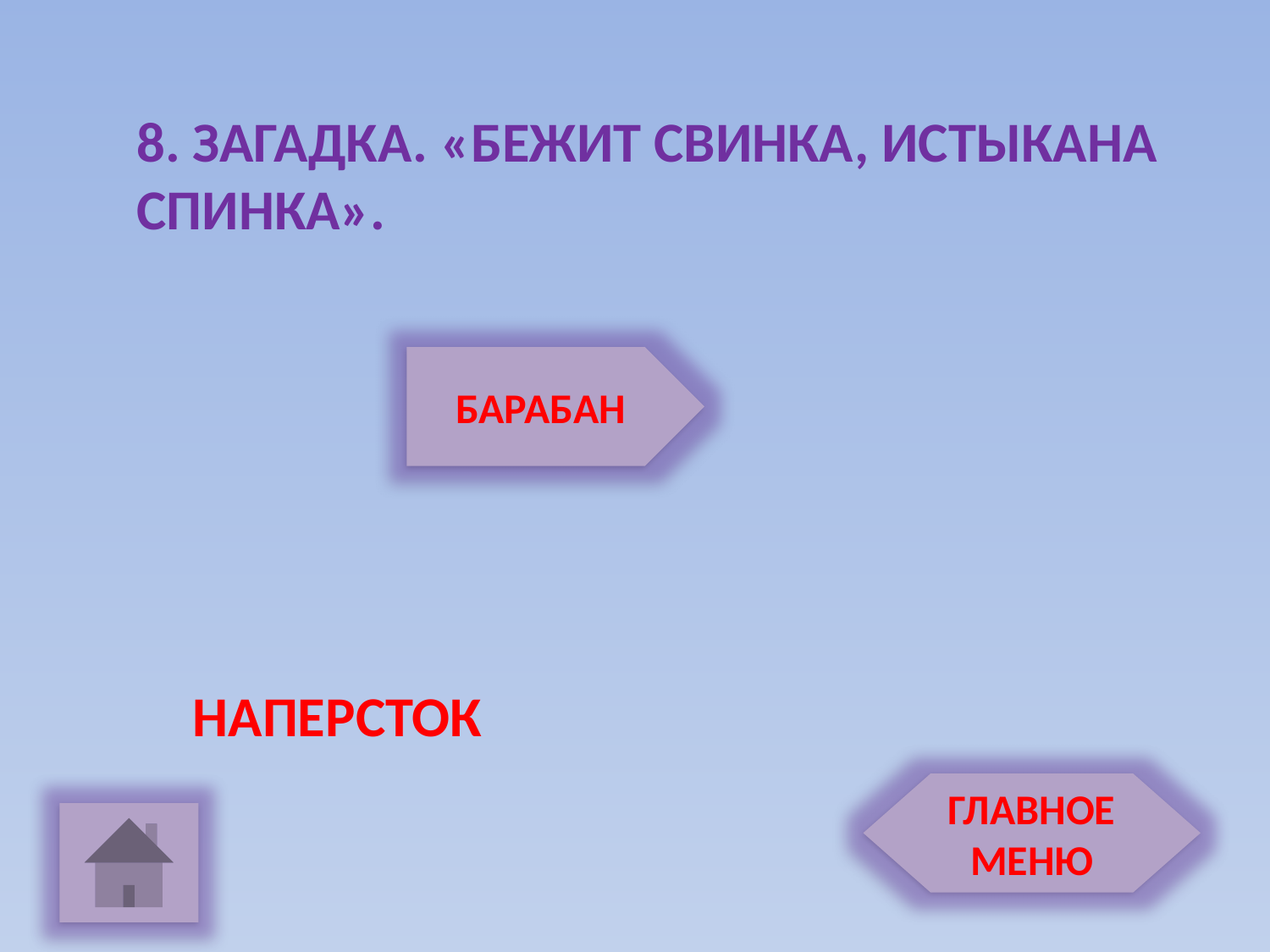

8. ЗАГАДКА. «БЕЖИТ СВИНКА, ИСТЫКАНА
СПИНКА».
БАРАБАН
НАПЕРСТОК
ГЛАВНОЕ МЕНЮ